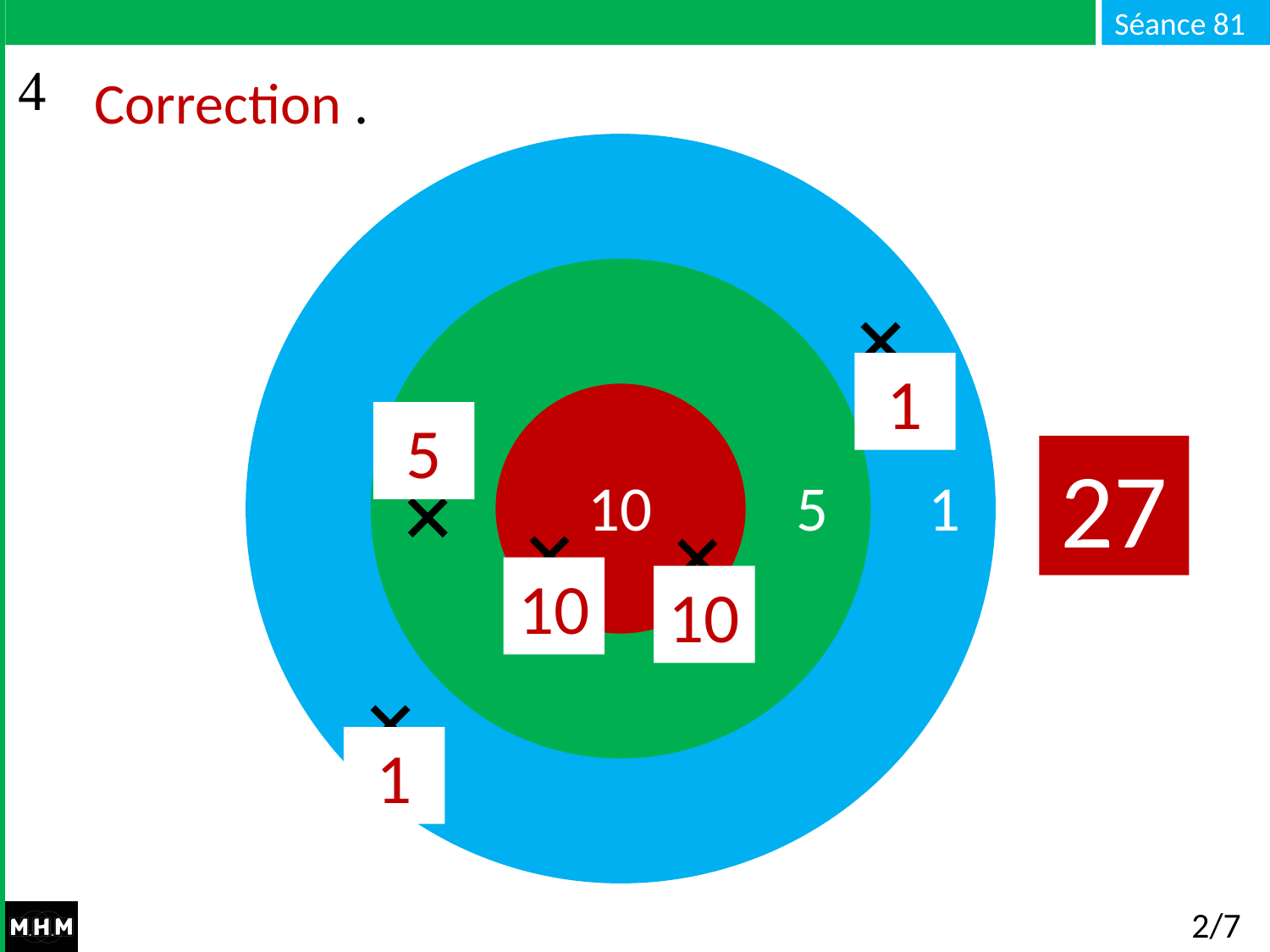

# Correction .

1
5
27
10          5       1

10
10

1
2/7